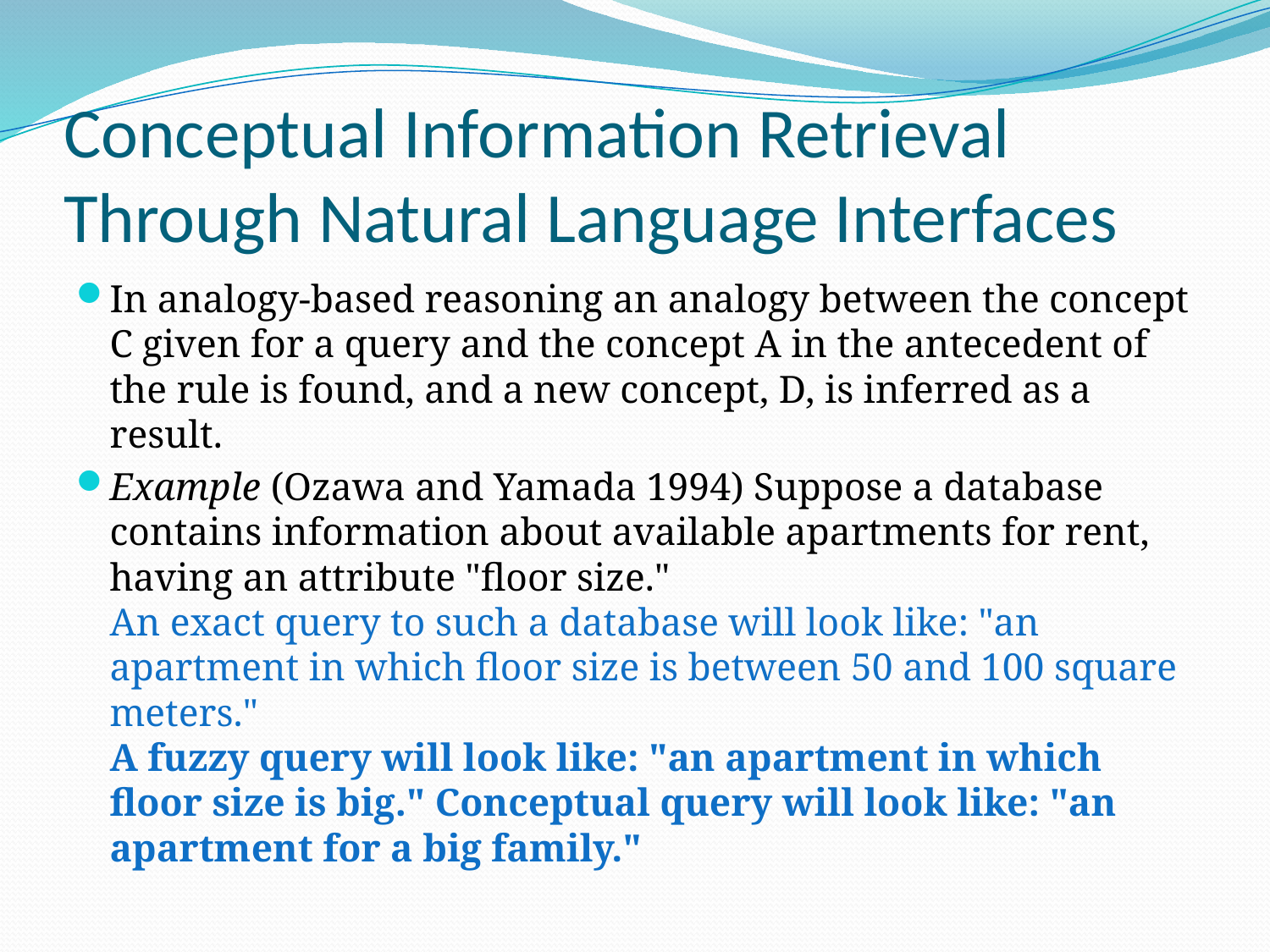

# Conceptual Information Retrieval Through Natural Language Interfaces
In analogy-based reasoning an analogy between the concept C given for a query and the concept A in the antecedent of the rule is found, and a new concept, D, is inferred as a result.
Example (Ozawa and Yamada 1994) Suppose a database contains information about available apartments for rent, having an attribute "floor size."
An exact query to such a database will look like: "an apartment in which floor size is between 50 and 100 square meters."
A fuzzy query will look like: "an apartment in which floor size is big." Conceptual query will look like: "an apartment for a big family."